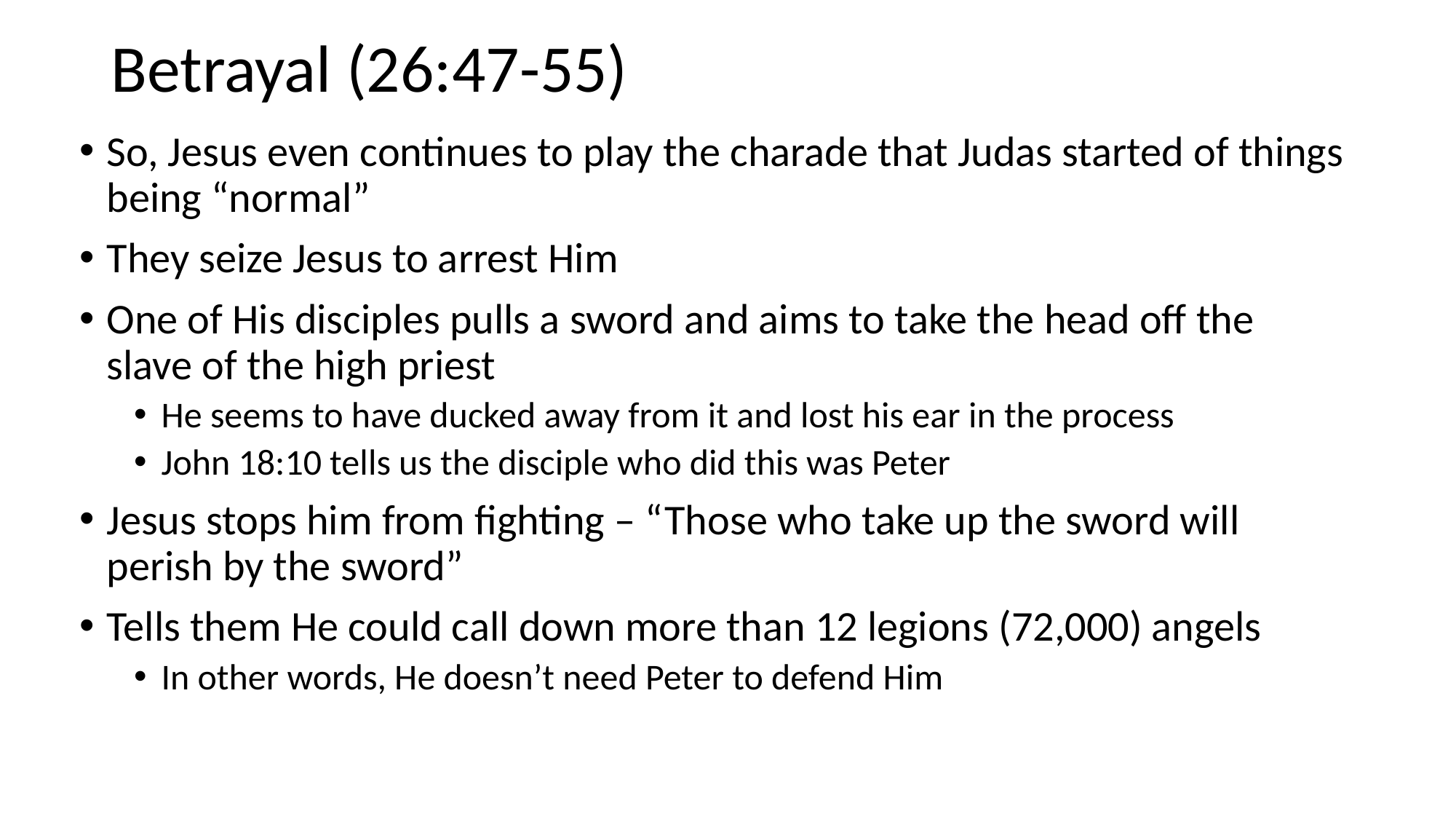

# Betrayal (26:47-55)
So, Jesus even continues to play the charade that Judas started of things being “normal”
They seize Jesus to arrest Him
One of His disciples pulls a sword and aims to take the head off the slave of the high priest
He seems to have ducked away from it and lost his ear in the process
John 18:10 tells us the disciple who did this was Peter
Jesus stops him from fighting – “Those who take up the sword will perish by the sword”
Tells them He could call down more than 12 legions (72,000) angels
In other words, He doesn’t need Peter to defend Him